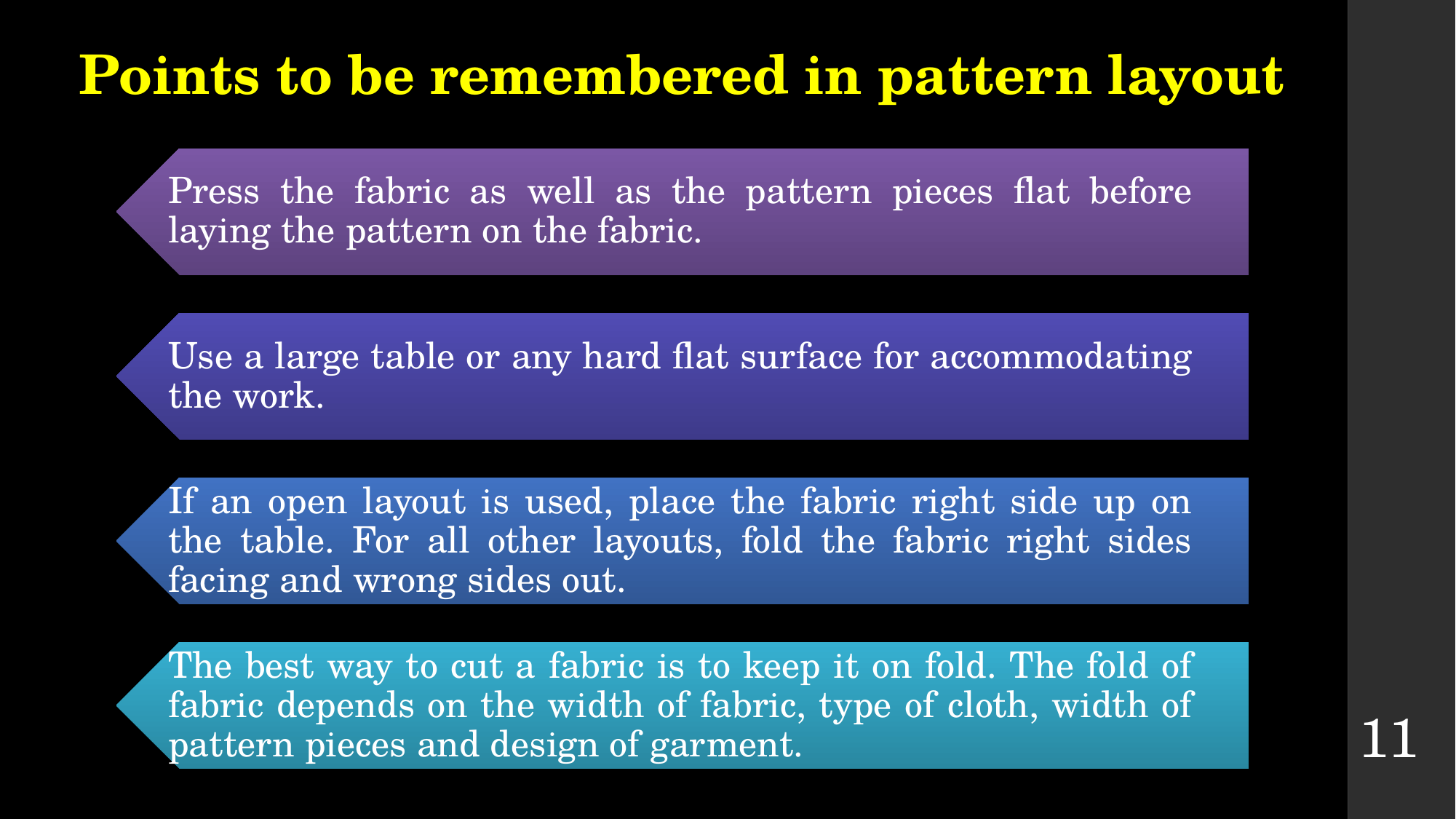

# Points to be remembered in pattern layout
Press the fabric as well as the pattern pieces flat before laying the pattern on the fabric.
Use a large table or any hard flat surface for accommodating the work.
If an open layout is used, place the fabric right side up on the table. For all other layouts, fold the fabric right sides facing and wrong sides out.
The best way to cut a fabric is to keep it on fold. The fold of fabric depends on the width of fabric, type of cloth, width of pattern pieces and design of garment.
11